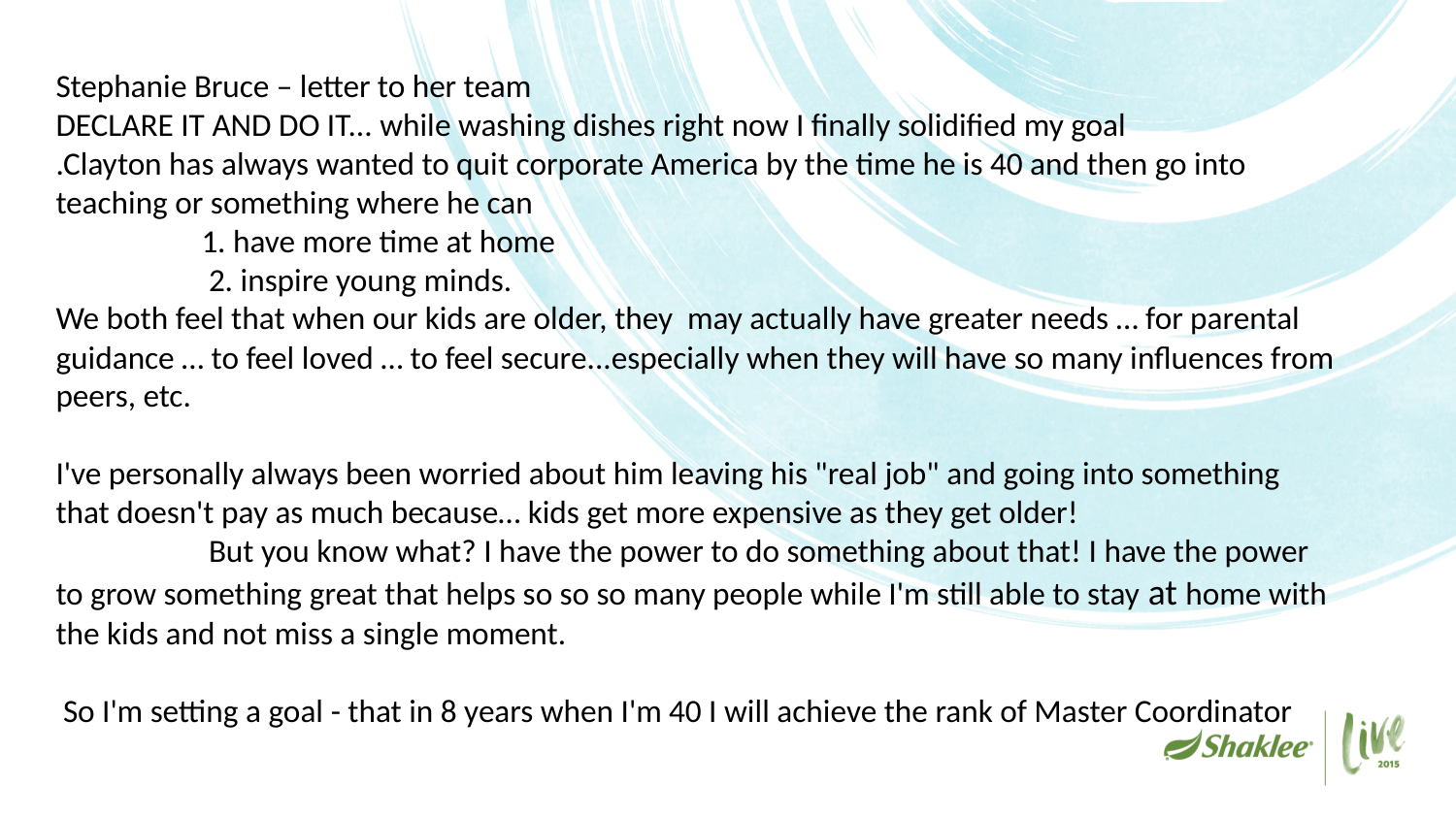

# Stephanie Bruce – letter to her team DECLARE IT AND DO IT... while washing dishes right now I finally solidified my goal .Clayton has always wanted to quit corporate America by the time he is 40 and then go into teaching or something where he can 1. have more time at home 2. inspire young minds. We both feel that when our kids are older, they  may actually have greater needs … for parental guidance … to feel loved … to feel secure...especially when they will have so many influences from peers, etc. I've personally always been worried about him leaving his "real job" and going into something that doesn't pay as much because… kids get more expensive as they get older! But you know what? I have the power to do something about that! I have the power to grow something great that helps so so so many people while I'm still able to stay at home with the kids and not miss a single moment. So I'm setting a goal - that in 8 years when I'm 40 I will achieve the rank of Master Coordinator